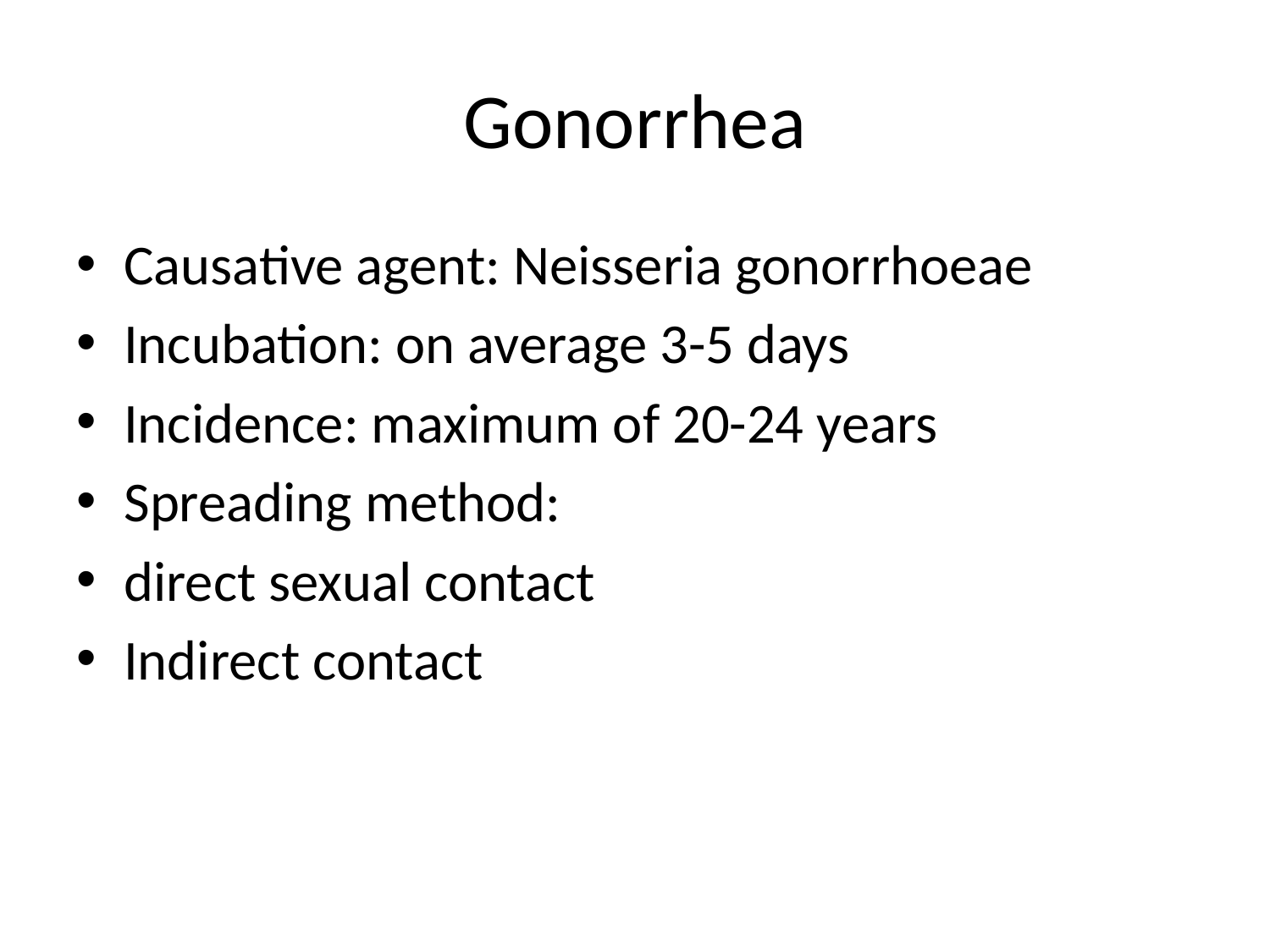

# Gonorrhea
Causative agent: Neisseria gonorrhoeae
Incubation: on average 3-5 days
Incidence: maximum of 20-24 years
Spreading method:
direct sexual contact
Indirect contact